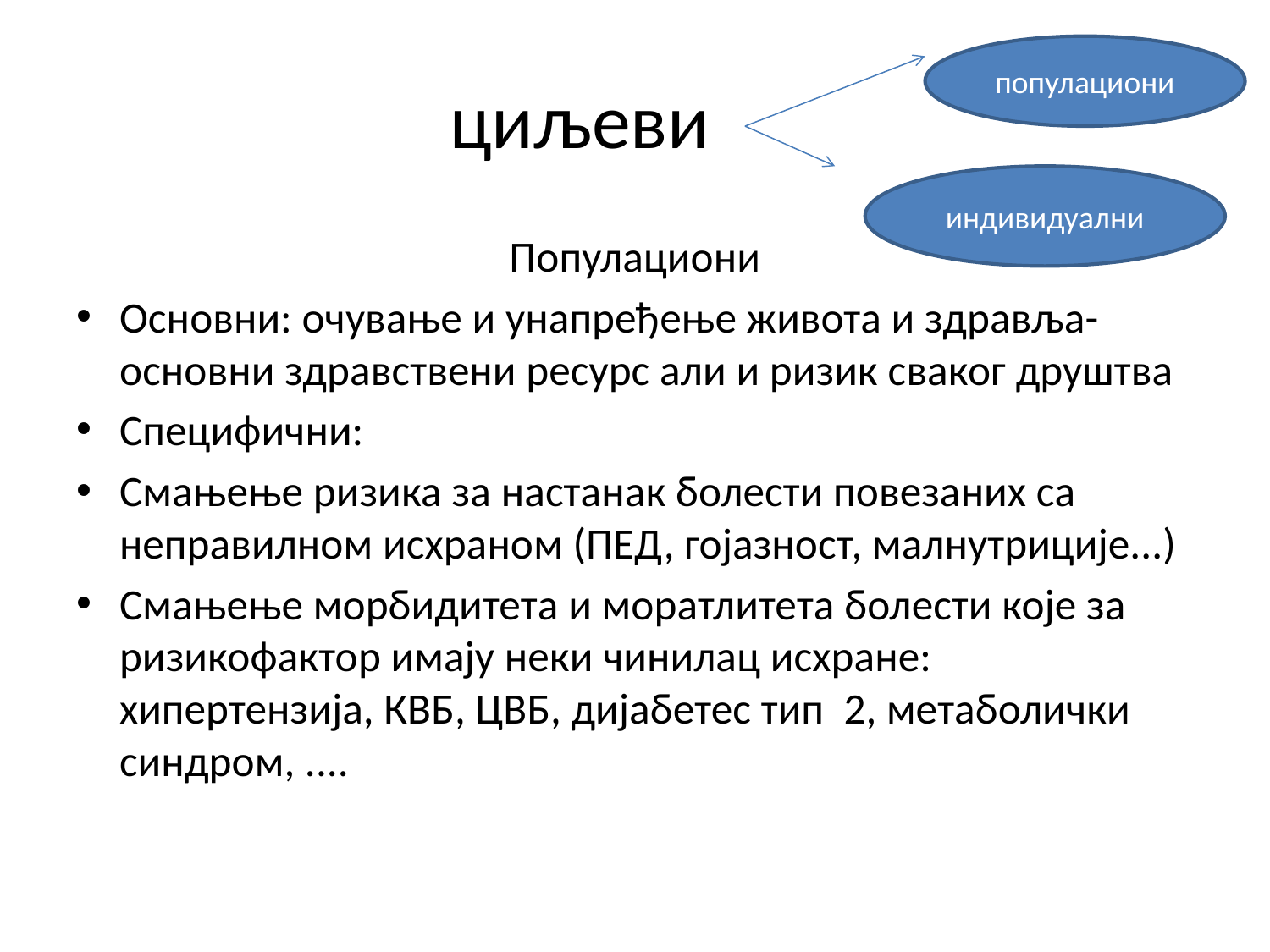

популациони
# циљеви
индивидуални
Популациони
Основни: очување и унапређење живота и здравља-основни здравствени ресурс али и ризик сваког друштва
Специфични:
Смањење ризика за настанак болести повезаних са неправилном исхраном (ПЕД, гојазност, малнутриције...)
Смањење морбидитета и моратлитета болести које за ризикофактор имају неки чинилац исхране: хипертензија, КВБ, ЦВБ, дијабетес тип  2, метаболички синдром, ....